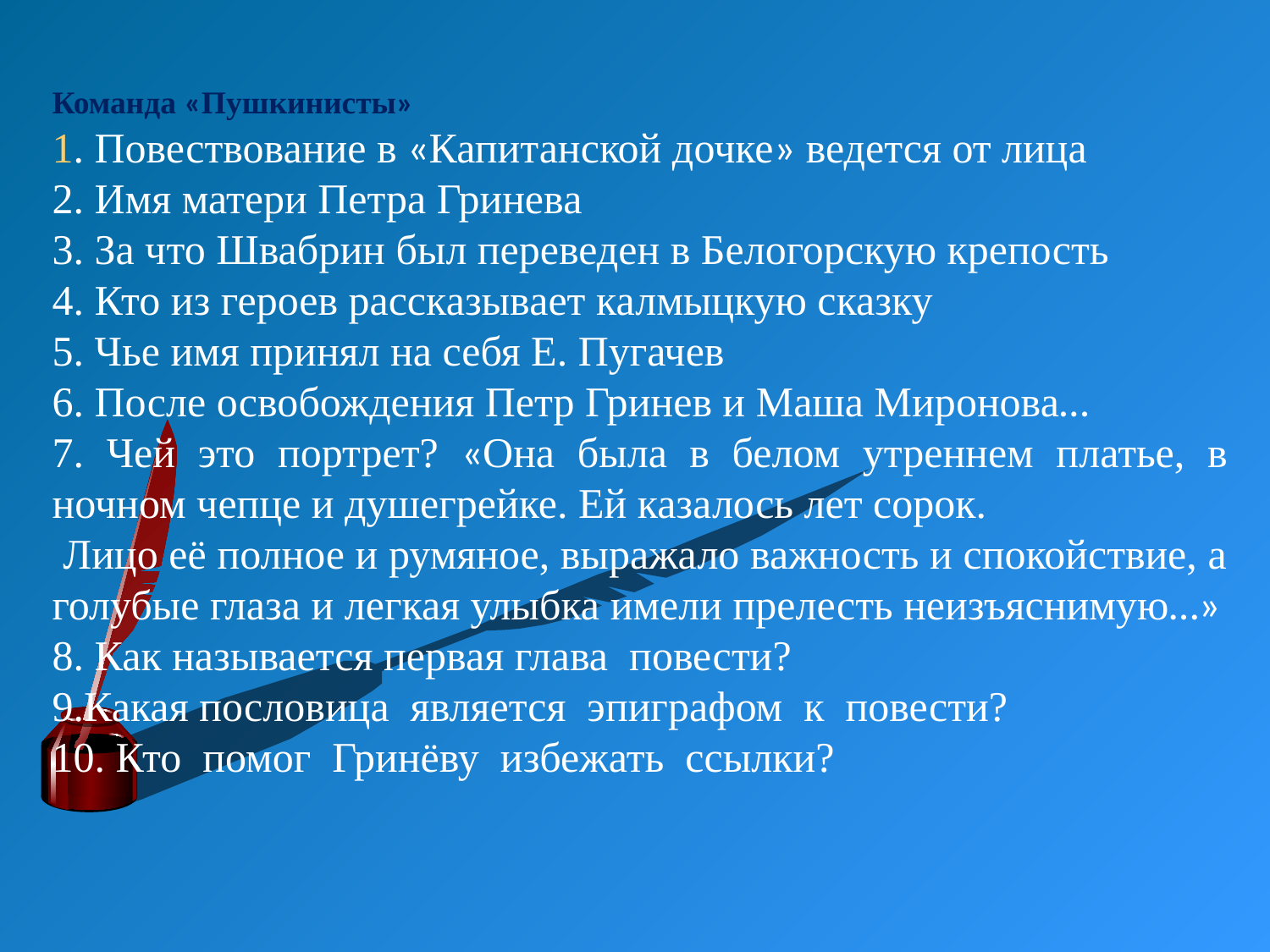

Команда «Пушкинисты»
1. Повествование в «Капитанской дочке» ведется от лица
2. Имя матери Петра Гринева
3. За что Швабрин был переведен в Белогорскую крепость
4. Кто из героев рассказывает калмыцкую сказку
5. Чье имя принял на себя Е. Пугачев
6. После освобождения Петр Гринев и Маша Миронова…
7. Чей это портрет? «Она была в белом утреннем платье, в ночном чепце и душегрейке. Ей казалось лет сорок.
 Лицо её полное и румяное, выражало важность и спокойствие, а голубые глаза и легкая улыбка имели прелесть неизъяснимую…»
8. Как называется первая глава  повести?
9.Какая пословица  является  эпиграфом  к  повести?
10. Кто  помог  Гринёву  избежать  ссылки?